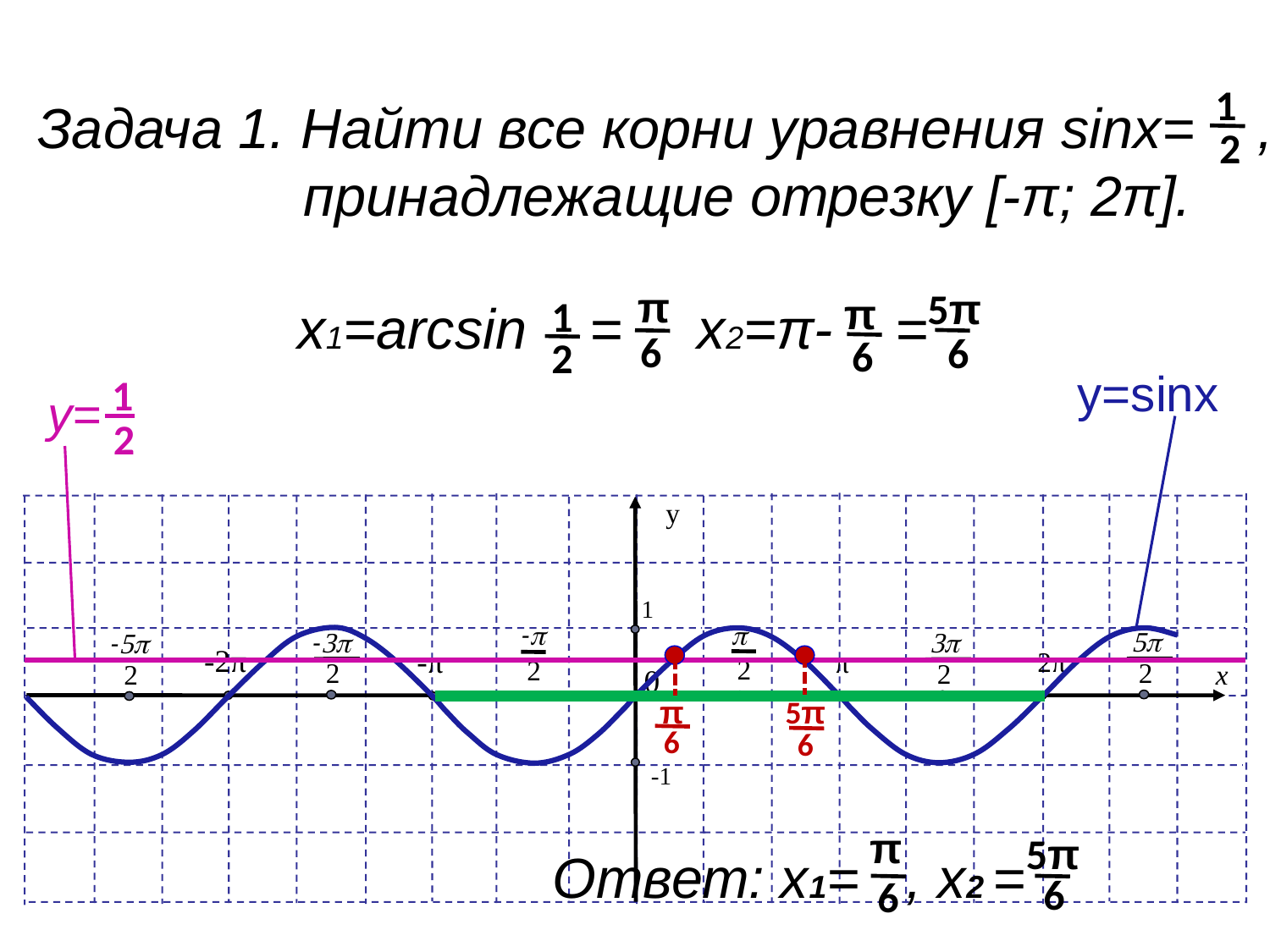

1
Задача 1. Найти все корни уравнения sinx=    ,
                 принадлежащие отрезку [-π; 2π].
2
π
5π
π
1
х1=arcsin    =
х2=π-    =
6
6
6
2
у=sinх
1
у=
2

y

 1

 -1
π

2

-π

2

 5π
2

-3π
2

 3π
2

-5π
2

-2π

 -π

  2π

  π

0
x

π
5π
6
6
π
5π
Ответ: х1=   , х2 =
6
6